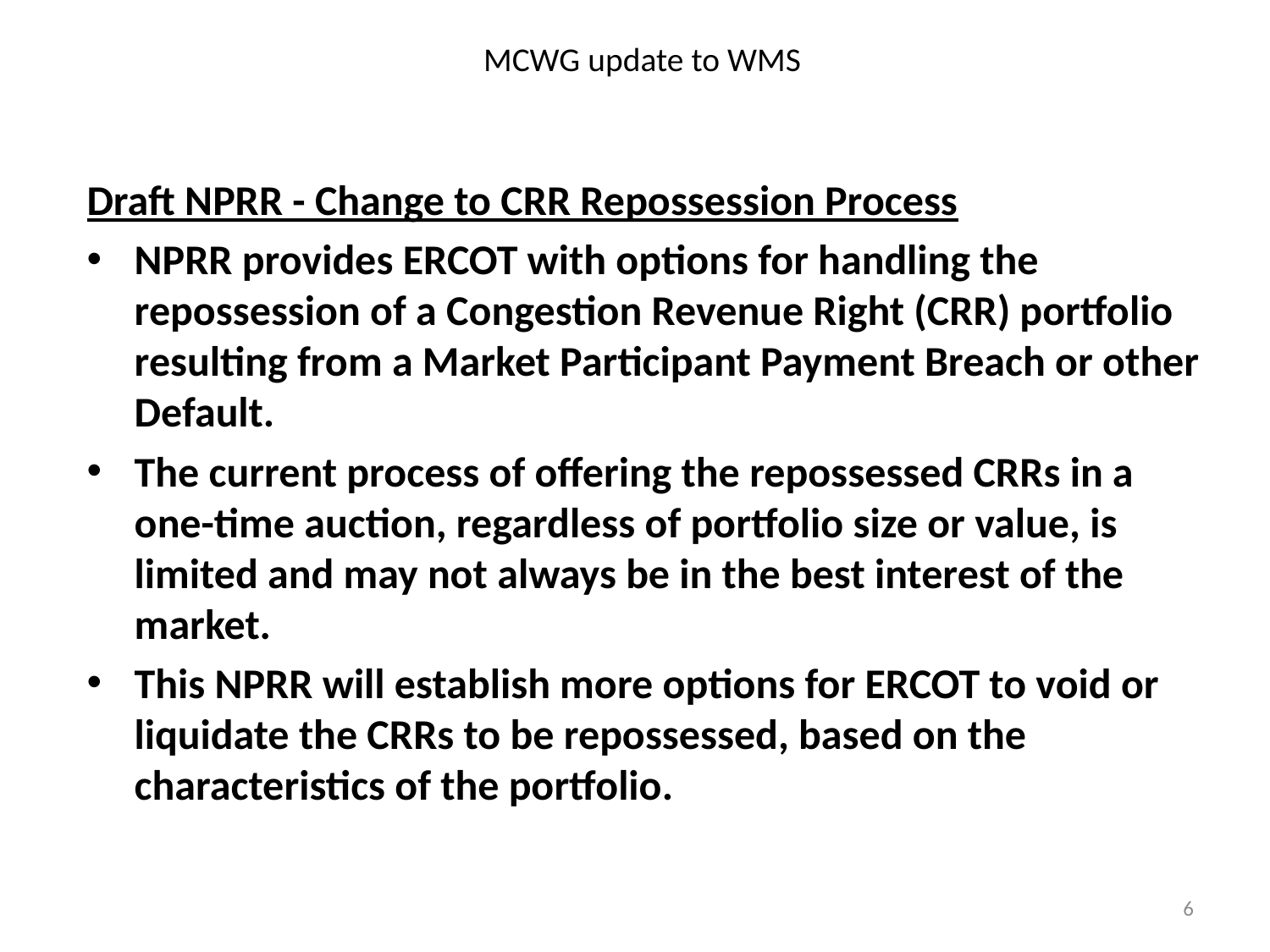

# MCWG update to WMS

Draft NPRR - Change to CRR Repossession Process
NPRR provides ERCOT with options for handling the repossession of a Congestion Revenue Right (CRR) portfolio resulting from a Market Participant Payment Breach or other Default.
The current process of offering the repossessed CRRs in a one-time auction, regardless of portfolio size or value, is limited and may not always be in the best interest of the market.
This NPRR will establish more options for ERCOT to void or liquidate the CRRs to be repossessed, based on the characteristics of the portfolio.
6